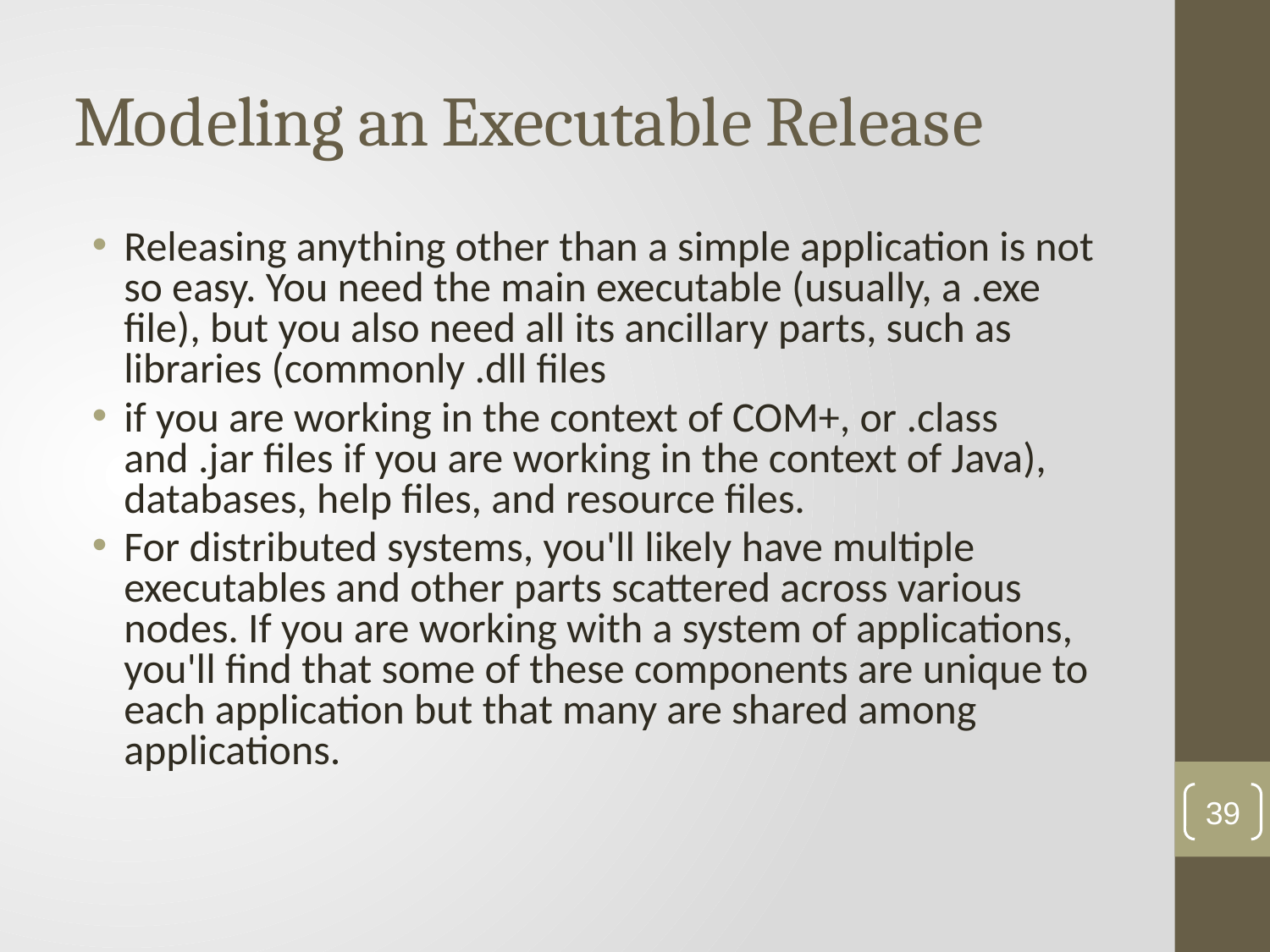

# Modeling an Executable Release
Releasing anything other than a simple application is not so easy. You need the main executable (usually, a .exe file), but you also need all its ancillary parts, such as libraries (commonly .dll files
if you are working in the context of COM+, or .class and .jar files if you are working in the context of Java), databases, help files, and resource files.
For distributed systems, you'll likely have multiple executables and other parts scattered across various nodes. If you are working with a system of applications, you'll find that some of these components are unique to each application but that many are shared among applications.
39